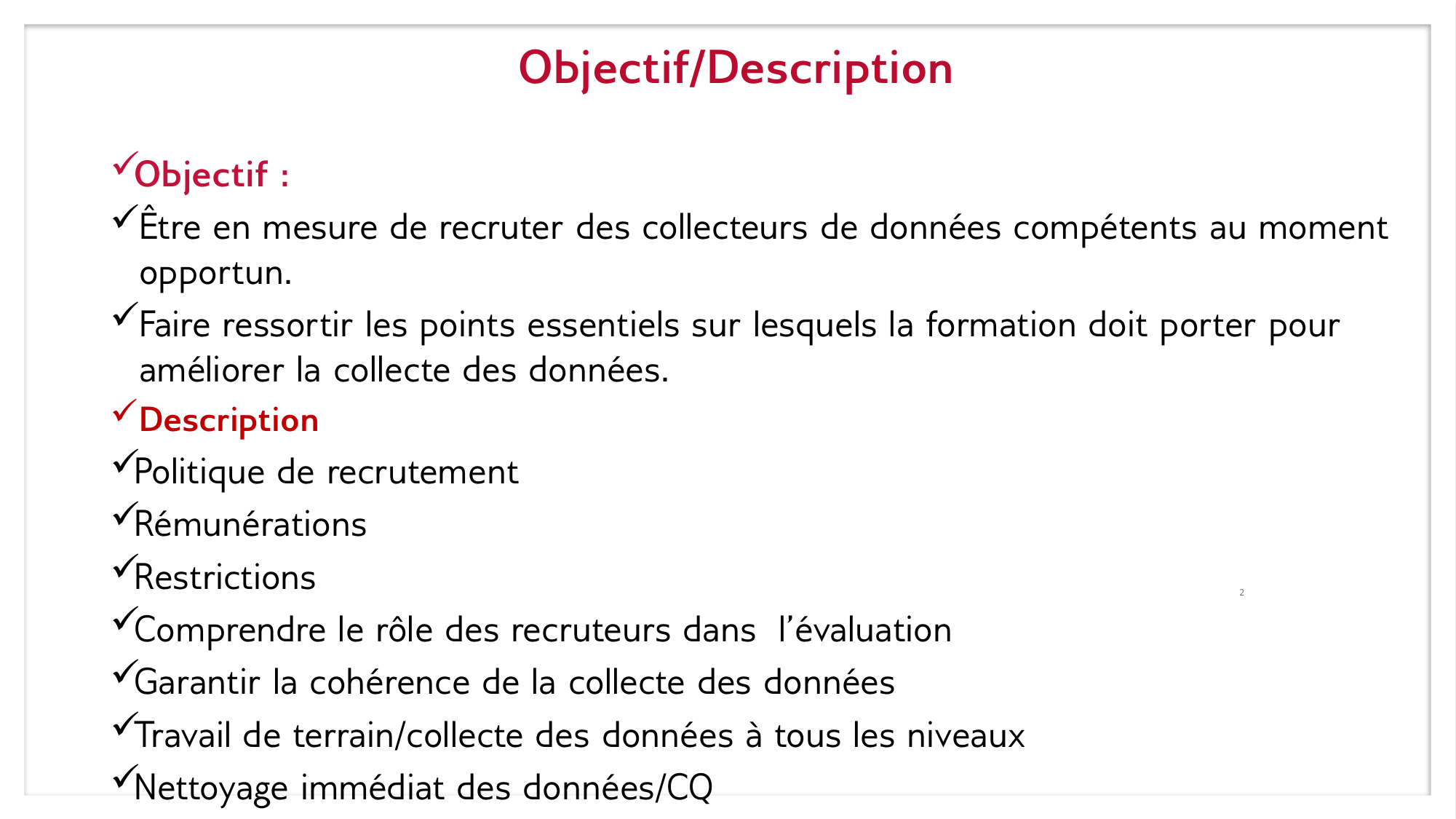

# Objectif/Description

Objectif :
Être en mesure de recruter des collecteurs de données compétents au moment opportun.
Faire ressortir les points essentiels sur lesquels la formation doit porter pour améliorer la collecte des données.
Description
Politique de recrutement
Rémunérations
Restrictions
Comprendre le rôle des recruteurs dans  l’évaluation
Garantir la cohérence de la collecte des données
Travail de terrain/collecte des données à tous les niveaux
Nettoyage immédiat des données/CQ

2